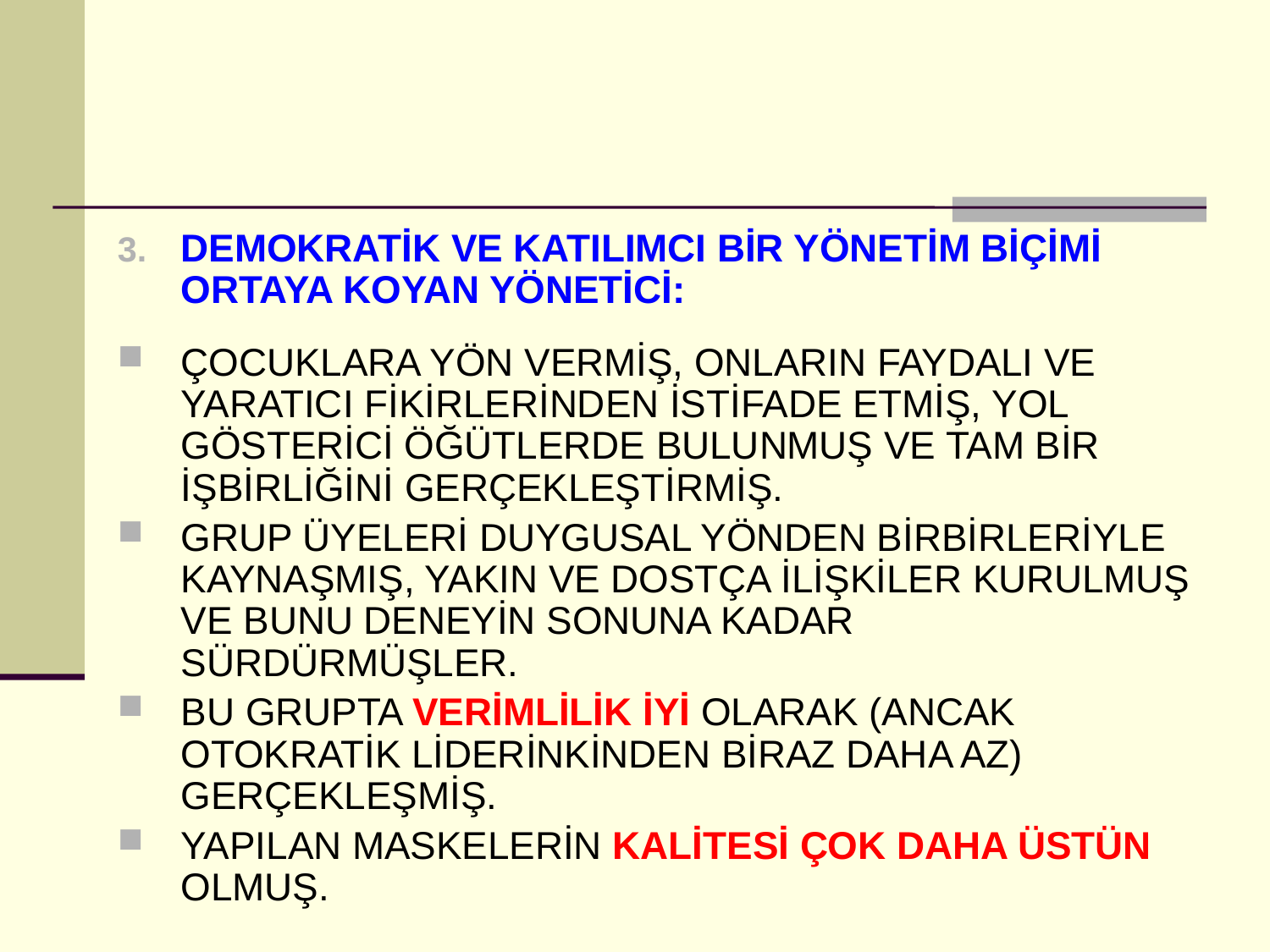

#
DEMOKRATİK VE KATILIMCI BİR YÖNETİM BİÇİMİ ORTAYA KOYAN YÖNETİCİ:

ÇOCUKLARA YÖN VERMİŞ, ONLARIN FAYDALI VE YARATICI FİKİRLERİNDEN İSTİFADE ETMİŞ, YOL GÖSTERİCİ ÖĞÜTLERDE BULUNMUŞ VE TAM BİR İŞBİRLİĞİNİ GERÇEKLEŞTİRMİŞ.
GRUP ÜYELERİ DUYGUSAL YÖNDEN BİRBİRLERİYLE KAYNAŞMIŞ, YAKIN VE DOSTÇA İLİŞKİLER KURULMUŞ VE BUNU DENEYİN SONUNA KADAR SÜRDÜRMÜŞLER.
BU GRUPTA VERİMLİLİK İYİ OLARAK (ANCAK OTOKRATİK LİDERİNKİNDEN BİRAZ DAHA AZ) GERÇEKLEŞMİŞ.
YAPILAN MASKELERİN KALİTESİ ÇOK DAHA ÜSTÜN OLMUŞ.